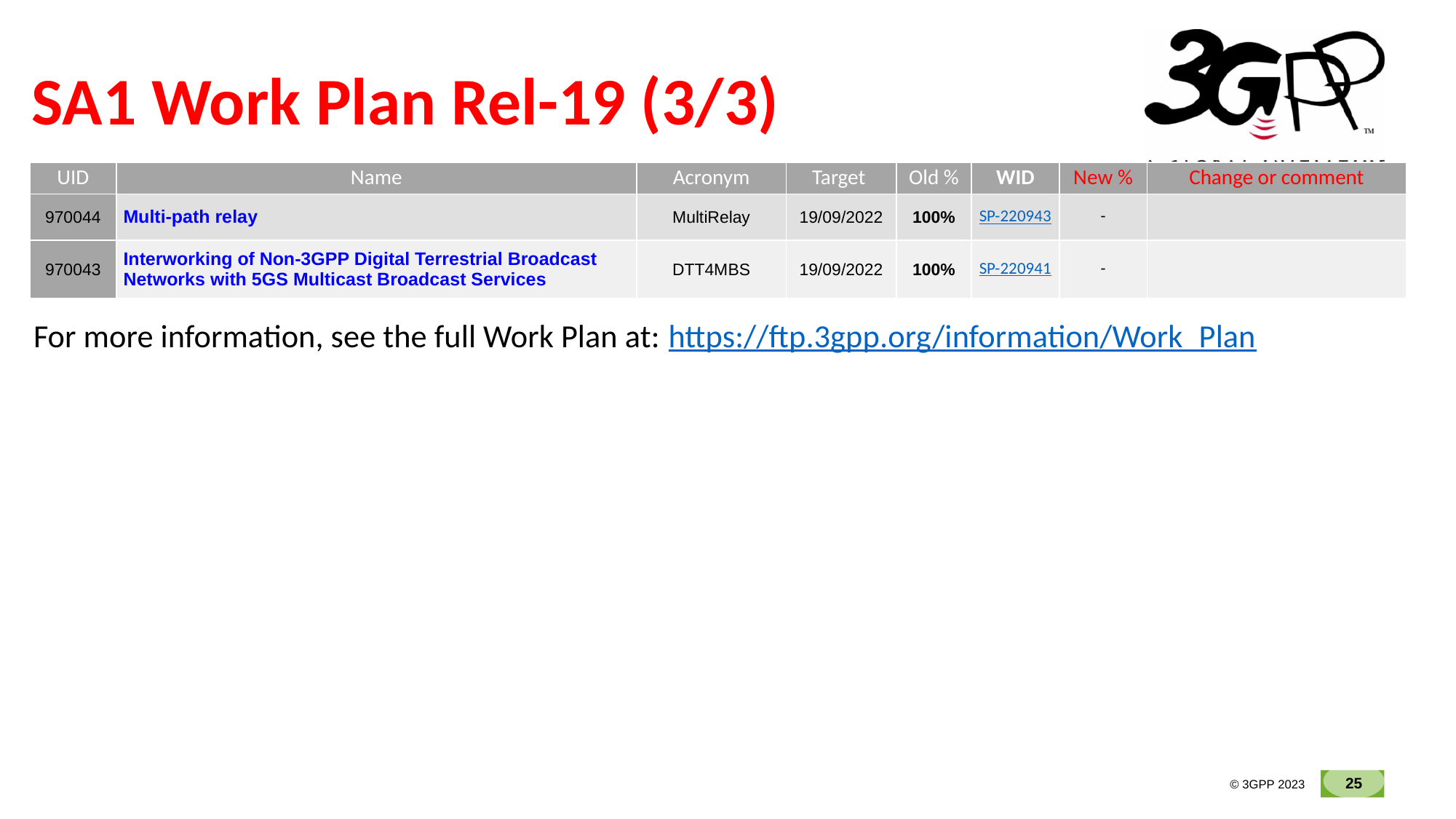

SA1 Work Plan Rel-19 (3/3)
| UID | Name | Acronym | Target | Old % | WID | New % | Change or comment |
| --- | --- | --- | --- | --- | --- | --- | --- |
| 970044 | Multi-path relay | MultiRelay | 19/09/2022 | 100% | SP-220943 | - |  |
| 970043 | Interworking of Non-3GPP Digital Terrestrial Broadcast Networks with 5GS Multicast Broadcast Services | DTT4MBS | 19/09/2022 | 100% | SP-220941 | - |  |
For more information, see the full Work Plan at: https://ftp.3gpp.org/information/Work_Plan